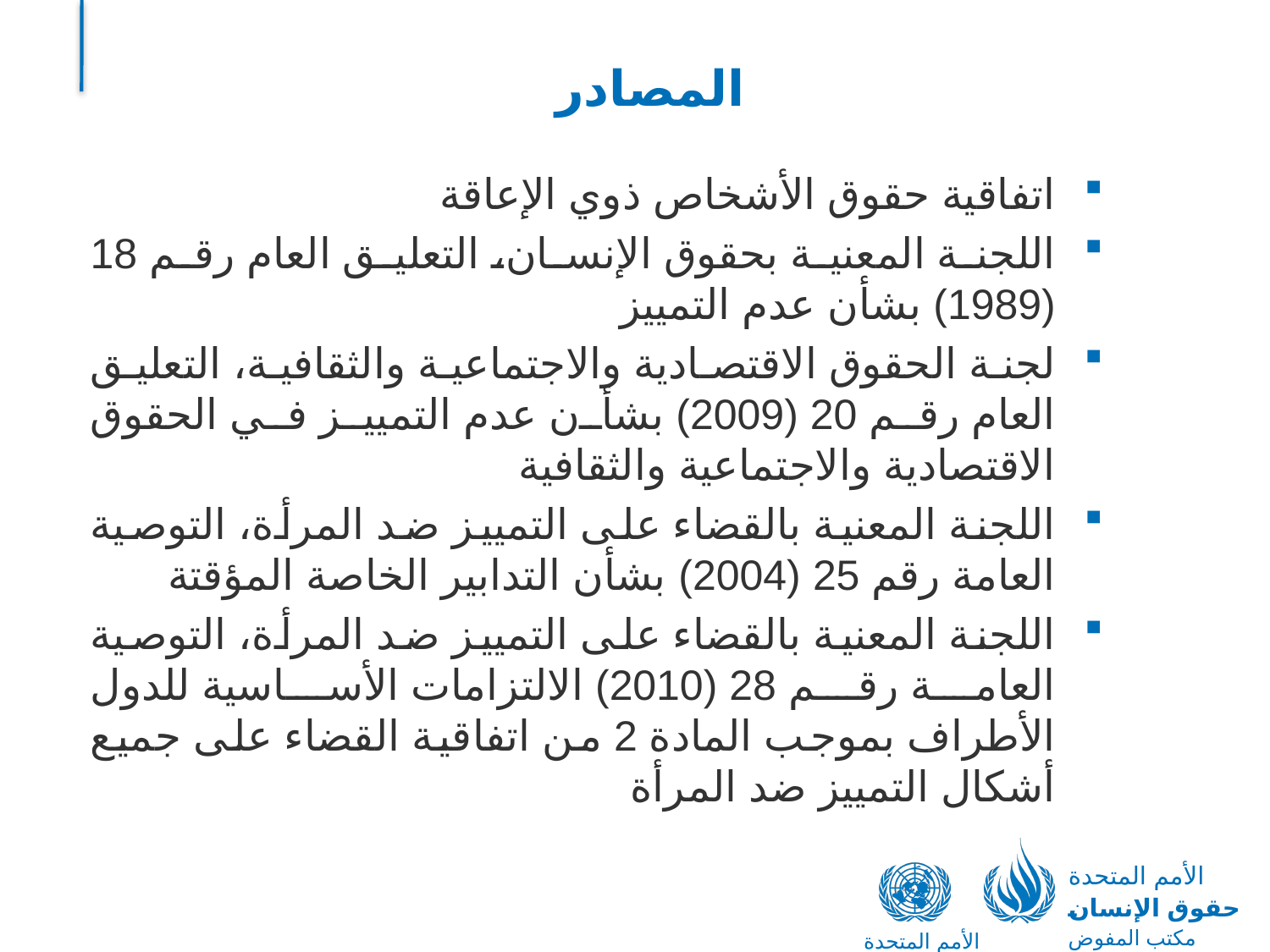

# المصادر
اتفاقية حقوق الأشخاص ذوي الإعاقة
اللجنة المعنية بحقوق الإنسان، التعليق العام رقم 18 (1989) بشأن عدم التمييز
لجنة الحقوق الاقتصادية والاجتماعية والثقافية، التعليق العام رقم 20 (2009) بشأن عدم التمييز في الحقوق الاقتصادية والاجتماعية والثقافية
اللجنة المعنية بالقضاء على التمييز ضد المرأة، التوصية العامة رقم 25 (2004) بشأن التدابير الخاصة المؤقتة
اللجنة المعنية بالقضاء على التمييز ضد المرأة، التوصية العامة رقم 28 (2010) الالتزامات الأساسية للدول الأطراف بموجب المادة 2 من اتفاقية القضاء على جميع أشكال التمييز ضد المرأة

الأمم المتحدة
حقوق الإنسان
مكتب المفوض السامي
الأمم المتحدة